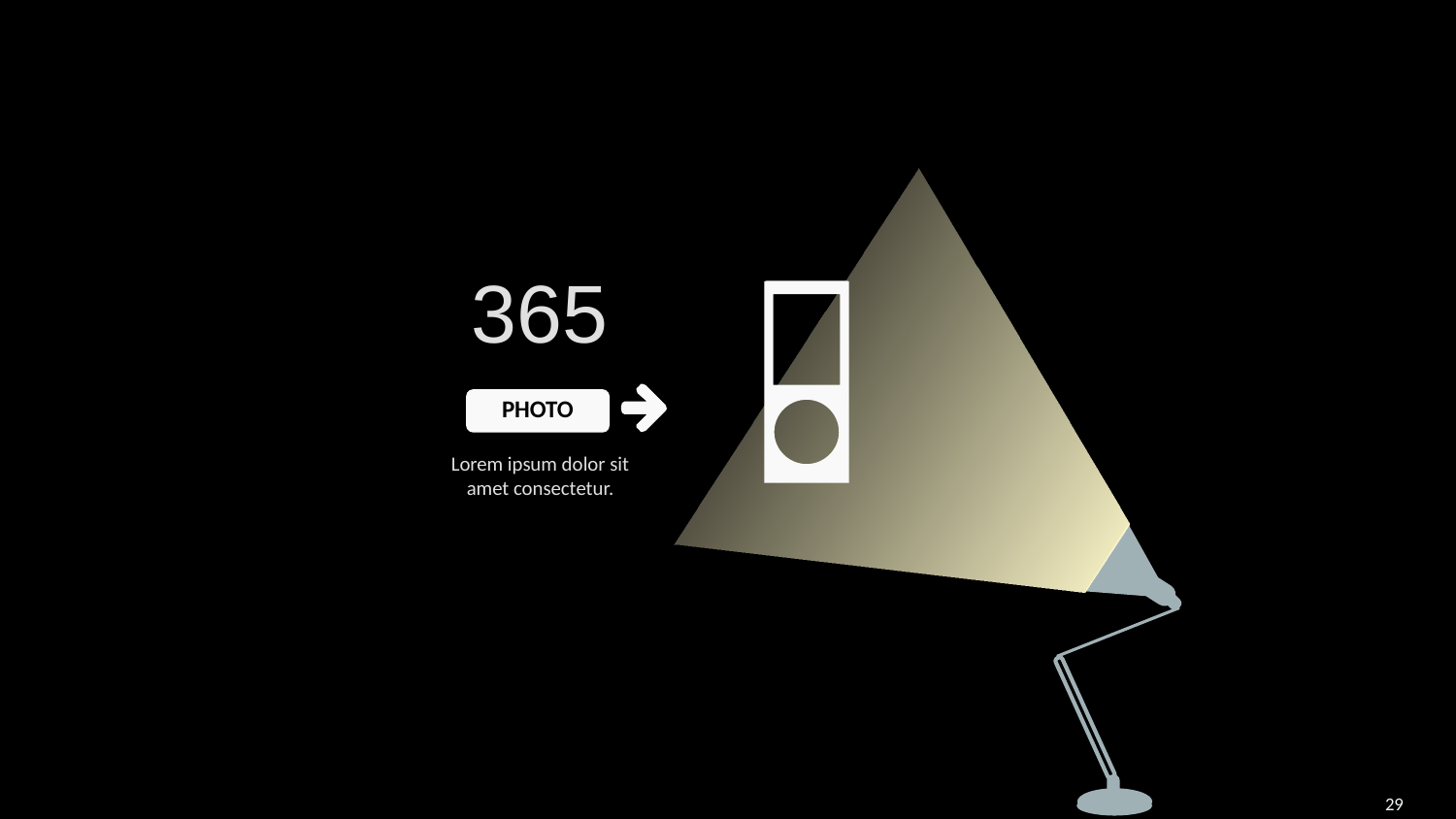

365
PHOTO

Lorem ipsum dolor sit amet consectetur.